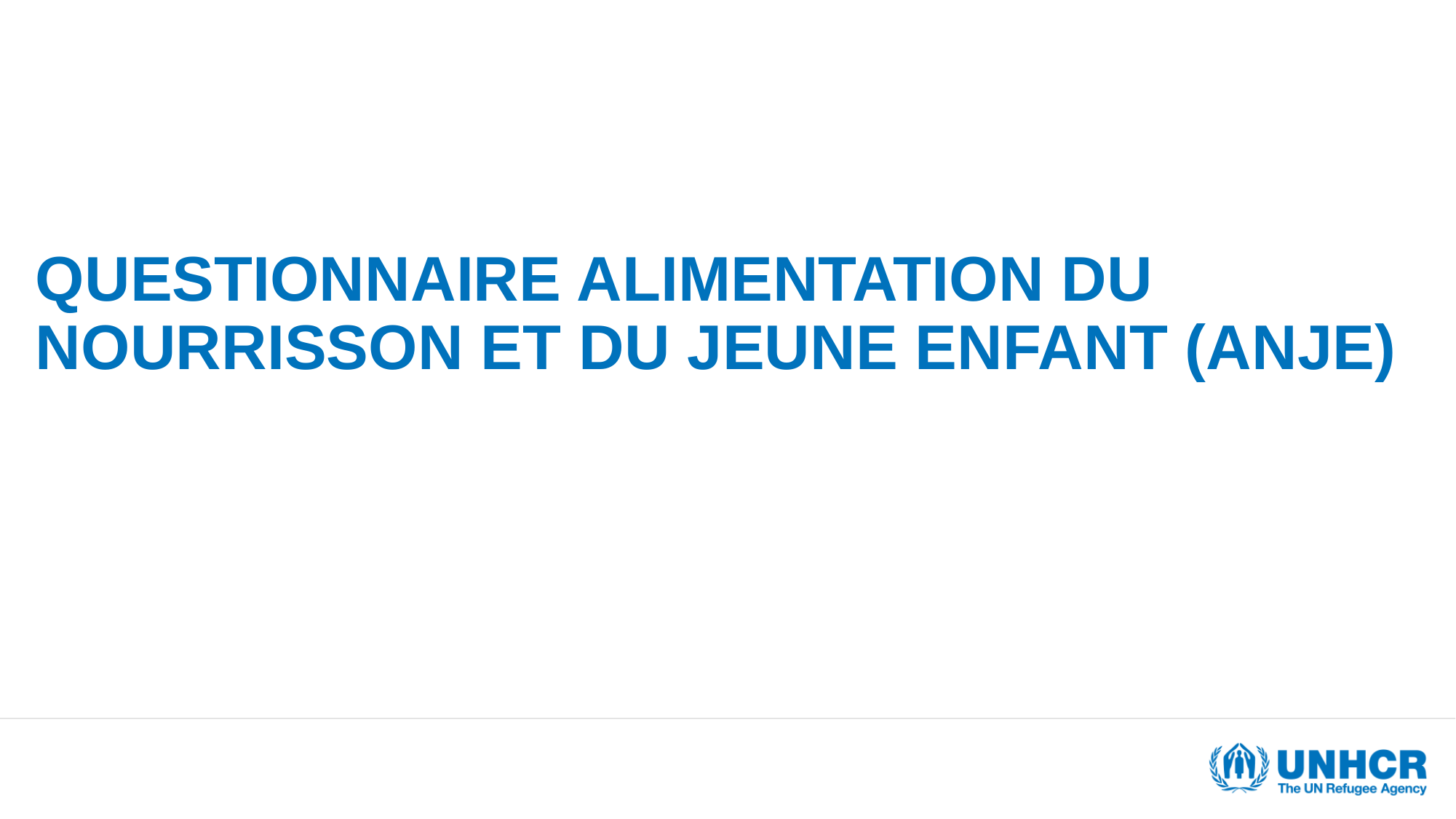

# Questionnaire Alimentation du Nourrisson et du Jeune Enfant (ANJE)